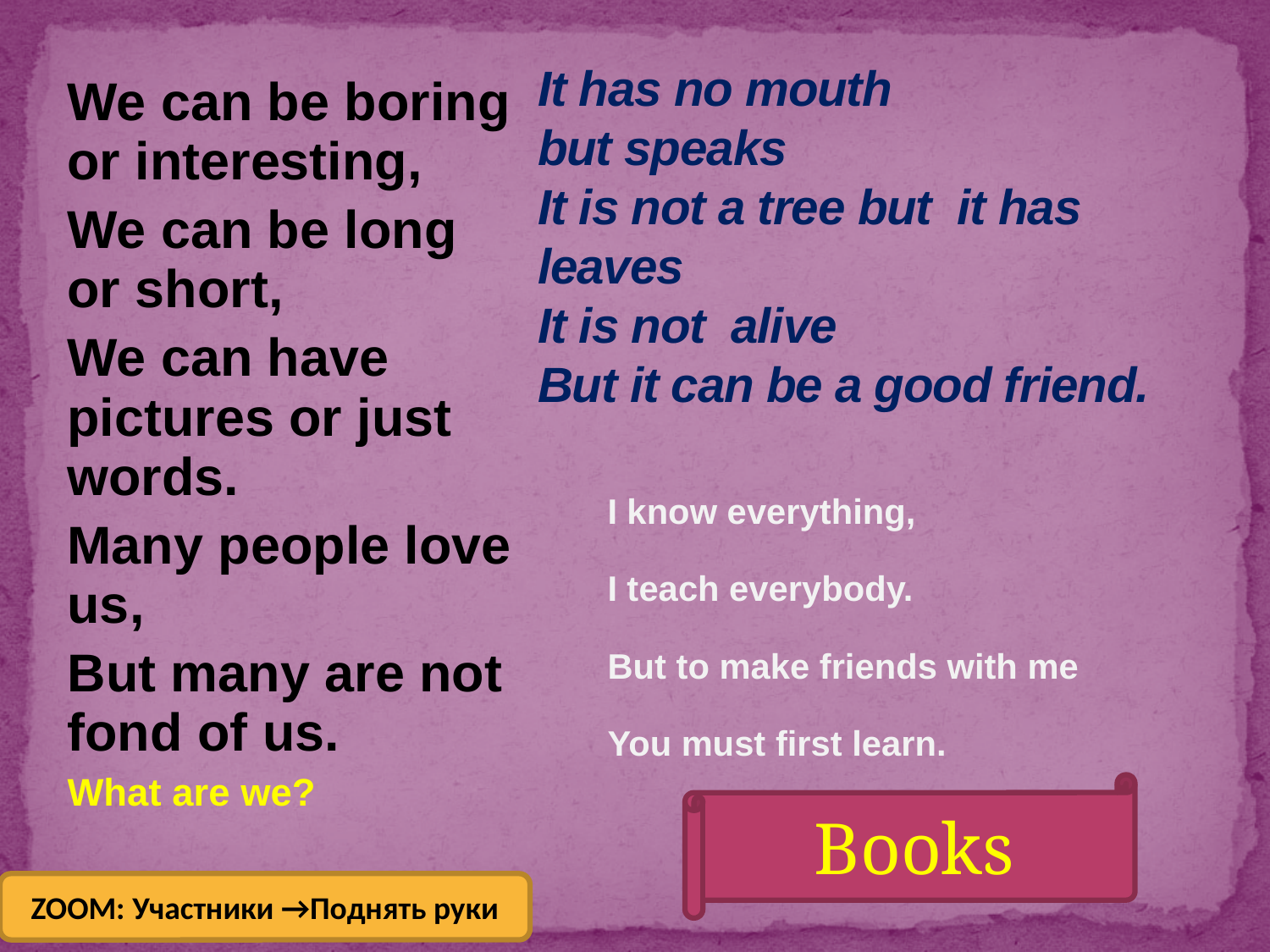

We can be boring or interesting,
We can be long or short,
We can have pictures or just words.
Many people love us,
But many are not fond of us.
What are we?

# It has no mouth but speaks It is not a tree but  it has leaves It is not  alive But it can be a good friend.
I know everything,
I teach everybody.
But to make friends with me
You must first learn.
Books
ZOOM: Участники →Поднять руки